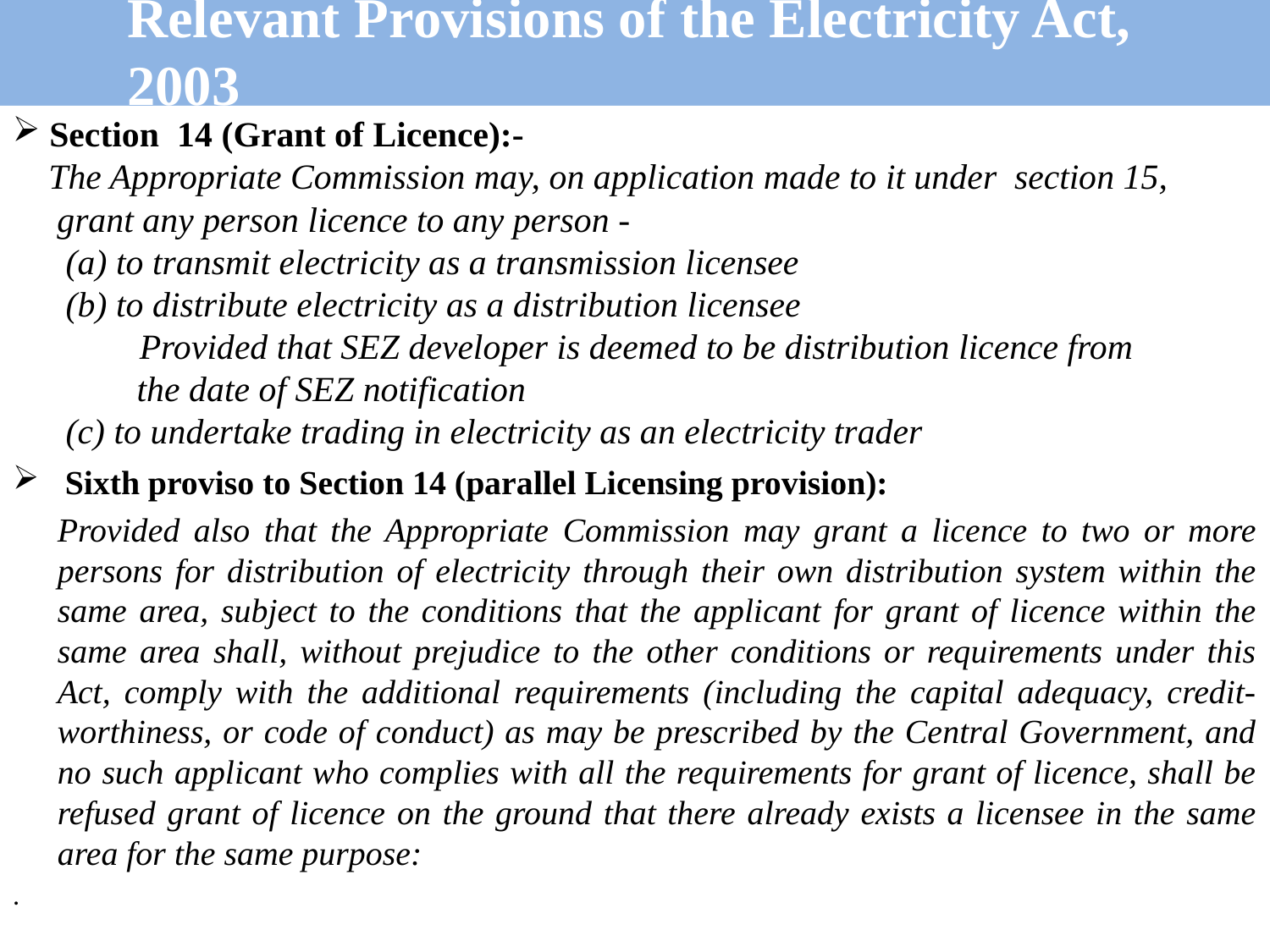

Relevant Provisions of the Electricity Act, 2003

 Section  14 (Grant of Licence):-
     The Appropriate Commission may, on application made to it under  section 15,
     grant any person licence to any person -
      (a) to transmit electricity as a transmission licensee
      (b) to distribute electricity as a distribution licensee
	Provided that SEZ developer is deemed to be distribution licence from
              the date of SEZ notification
      (c) to undertake trading in electricity as an electricity trader
 Sixth proviso to Section 14 (parallel Licensing provision):
	Provided also that the Appropriate Commission may grant a licence to two or more persons for distribution of electricity through their own distribution system within the same area, subject to the conditions that the applicant for grant of licence within the same area shall, without prejudice to the other conditions or requirements under this Act, comply with the additional requirements (including the capital adequacy, credit-worthiness, or code of conduct) as may be prescribed by the Central Government, and no such applicant who complies with all the requirements for grant of licence, shall be refused grant of licence on the ground that there already exists a licensee in the same area for the same purpose:
.